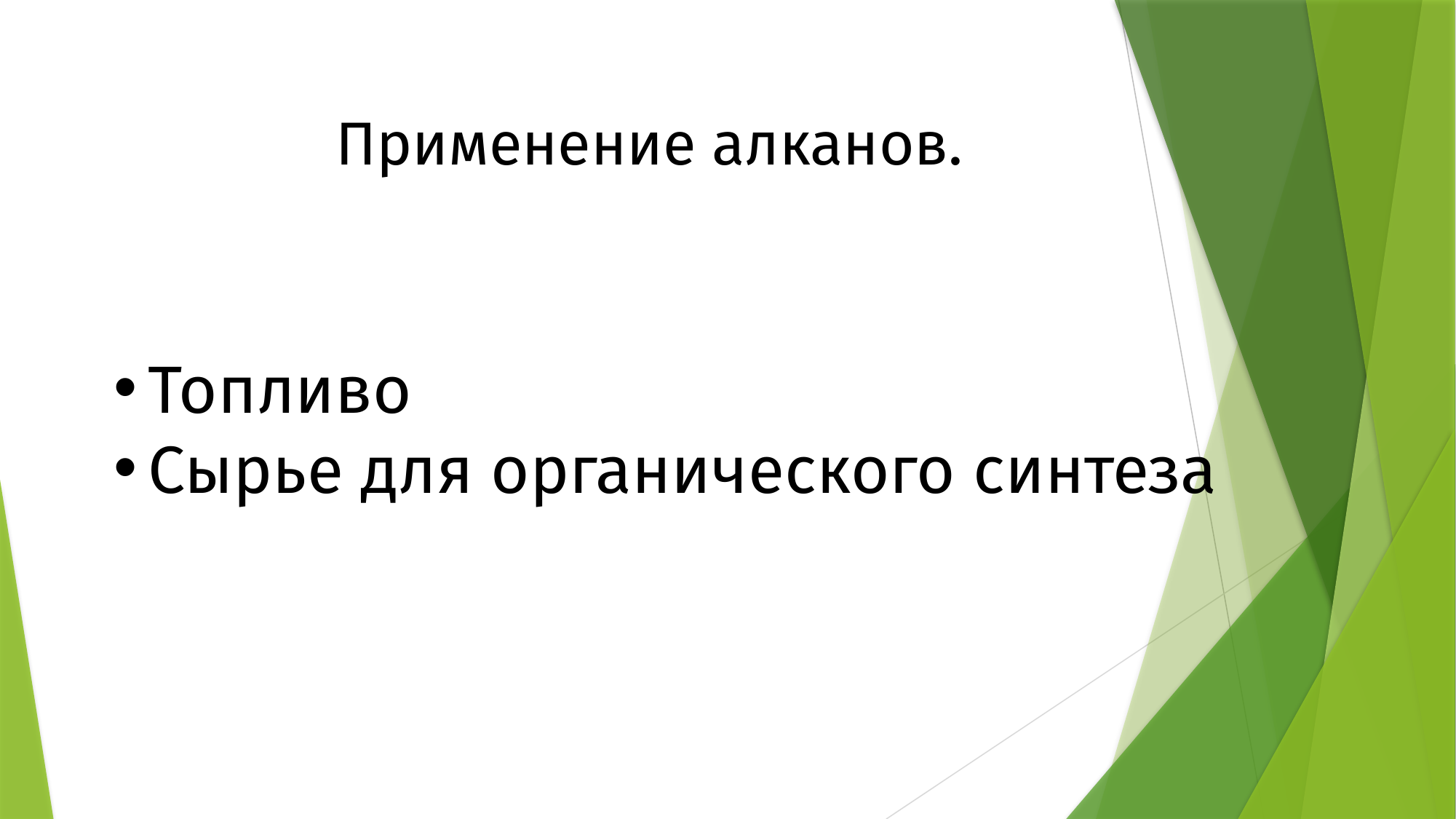

Применение алканов.
Топливо
Сырье для органического синтеза